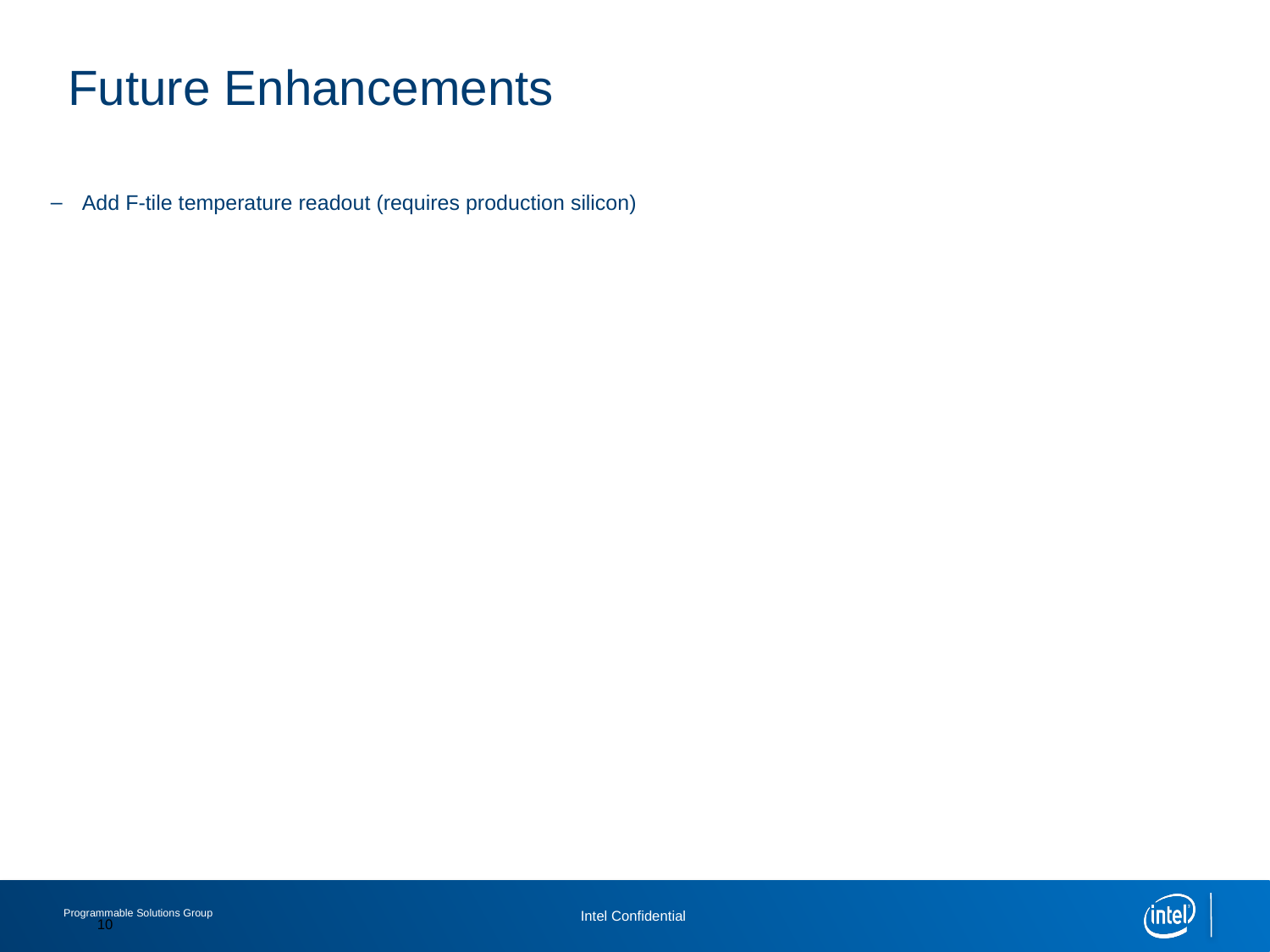

# Future Enhancements

Add F-tile temperature readout (requires production silicon)

10